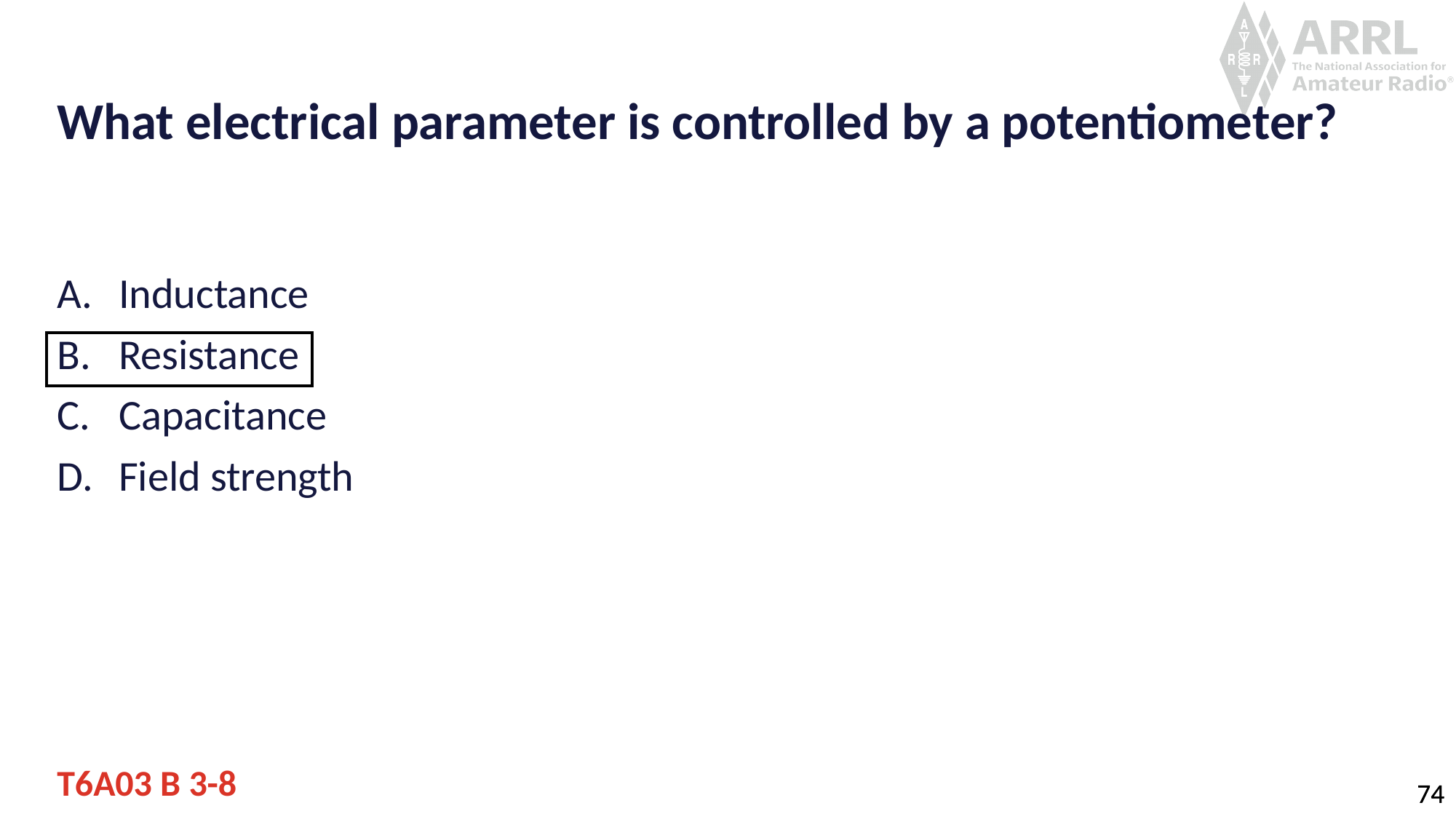

# What electrical parameter is controlled by a potentiometer?
Inductance
Resistance
Capacitance
Field strength

T6A03 B 3-8